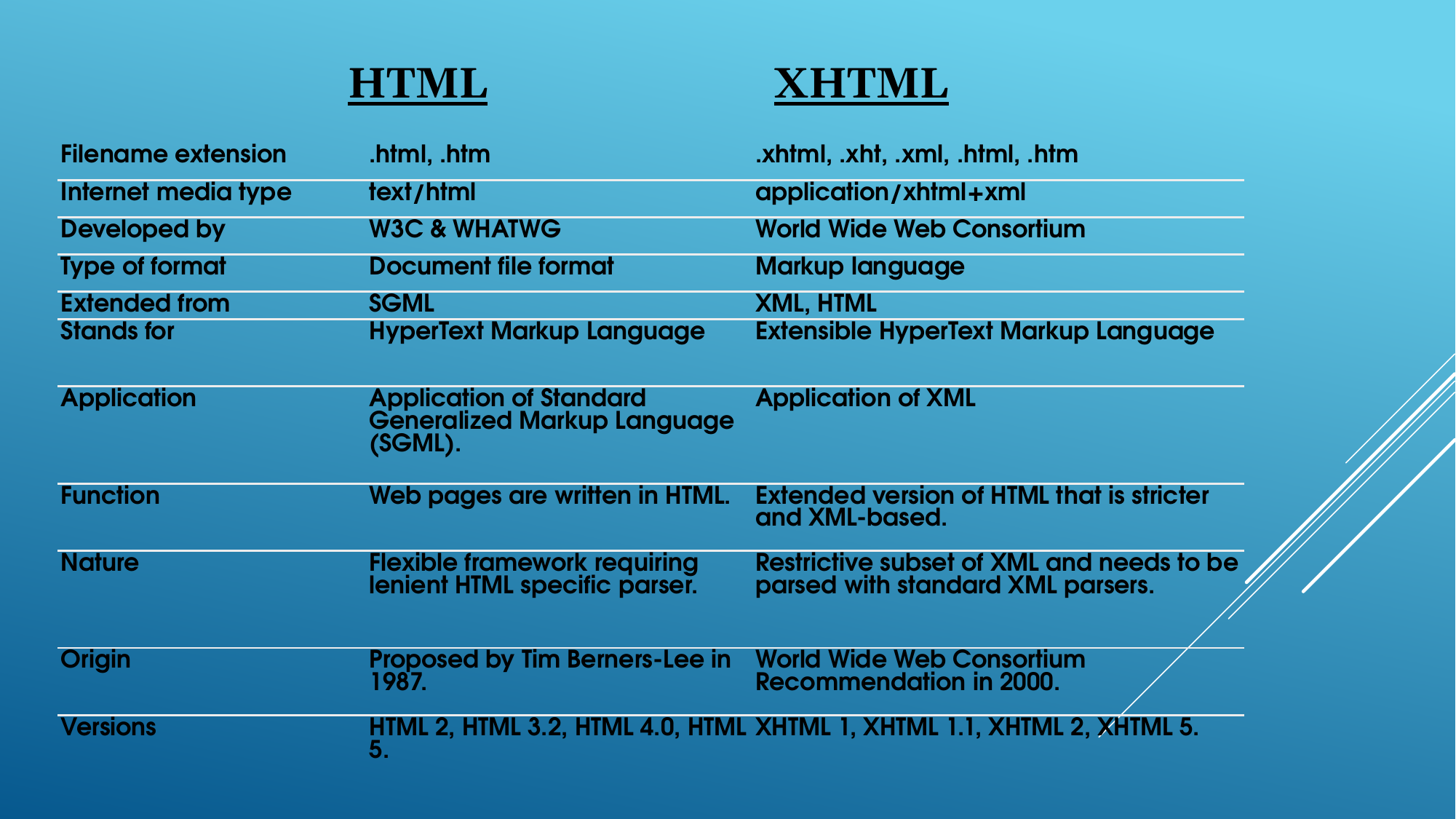

| HTML | XHTML |
| --- | --- |
| Filename extension | .html, .htm | .xhtml, .xht, .xml, .html, .htm |
| --- | --- | --- |
| Internet media type | text/html | application/xhtml+xml |
| Developed by | W3C & WHATWG | World Wide Web Consortium |
| Type of format | Document file format | Markup language |
| Extended from | SGML | XML, HTML |
| Stands for | HyperText Markup Language | Extensible HyperText Markup Language |
| Application | Application of Standard Generalized Markup Language (SGML). | Application of XML |
| Function | Web pages are written in HTML. | Extended version of HTML that is stricter and XML-based. |
| Nature | Flexible framework requiring lenient HTML specific parser. | Restrictive subset of XML and needs to be parsed with standard XML parsers. |
| Origin | Proposed by Tim Berners-Lee in 1987. | World Wide Web Consortium Recommendation in 2000. |
| Versions | HTML 2, HTML 3.2, HTML 4.0, HTML 5. | XHTML 1, XHTML 1.1, XHTML 2, XHTML 5. |